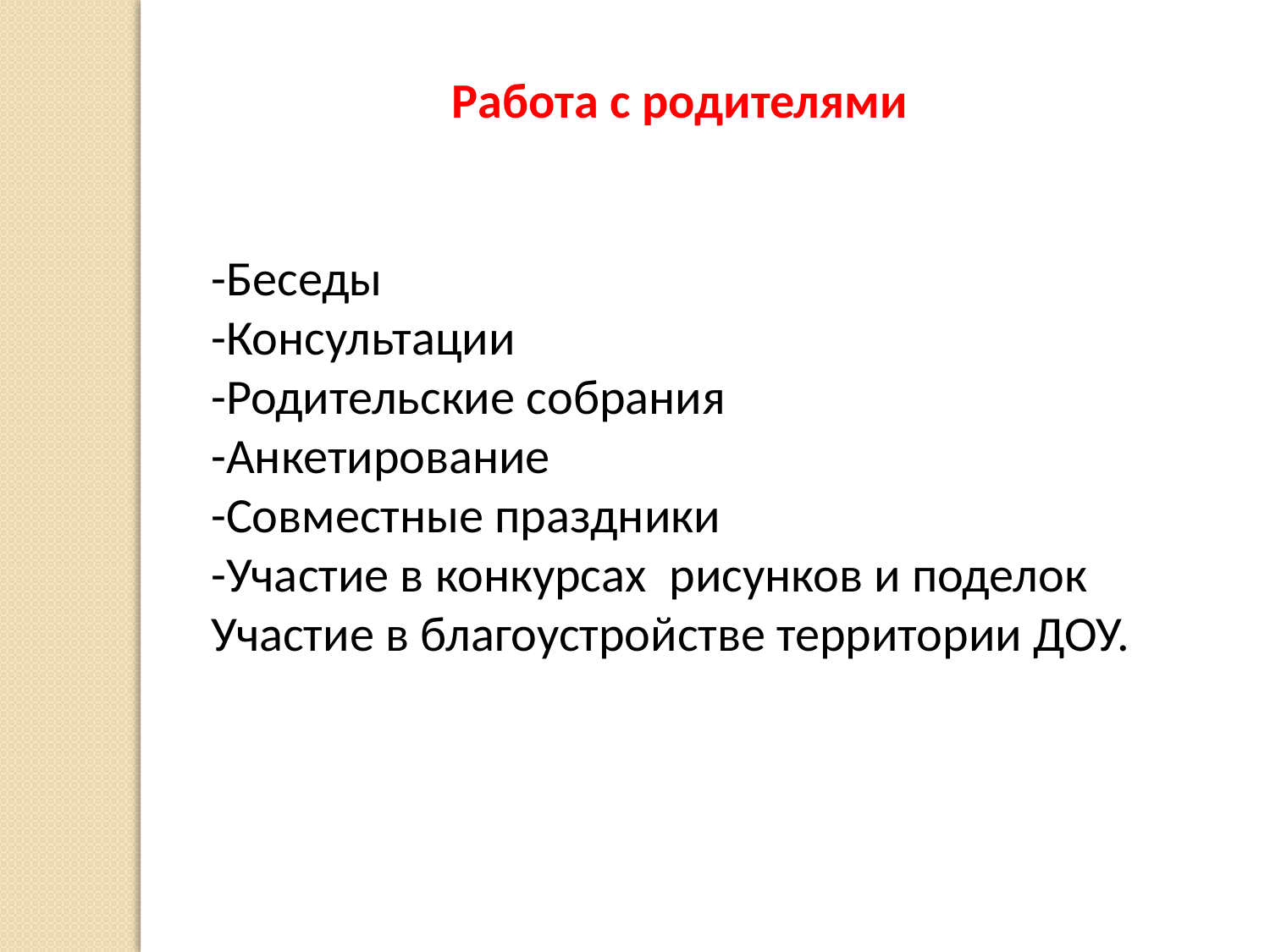

Работа с родителями

-Беседы
-Консультации
-Родительские собрания
-Анкетирование
-Совместные праздники
-Участие в конкурсах  рисунков и поделок
Участие в благоустройстве территории ДОУ.